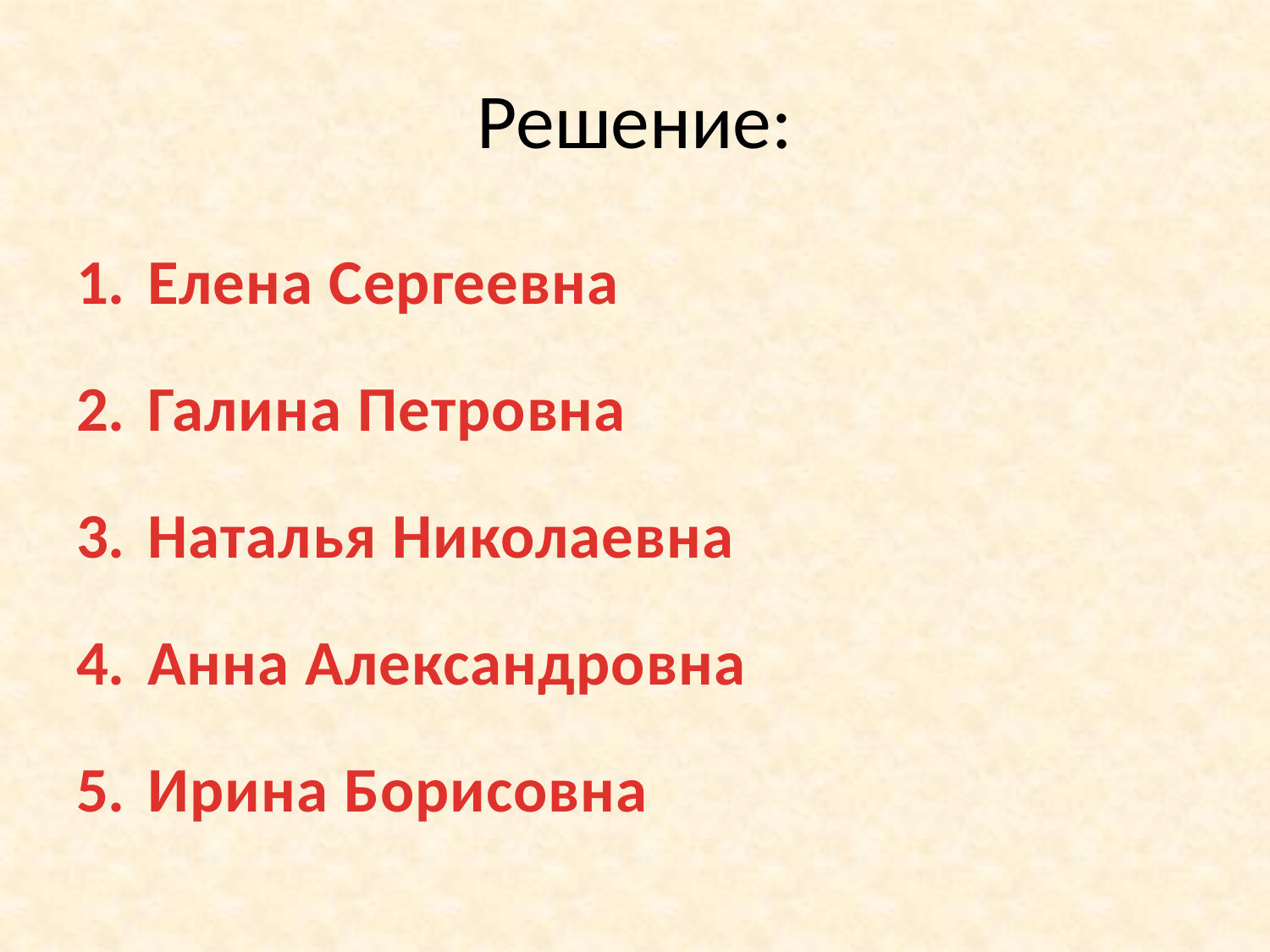

# Решение:
Елена Сергеевна
Галина Петровна
Наталья Николаевна
Анна Александровна
Ирина Борисовна